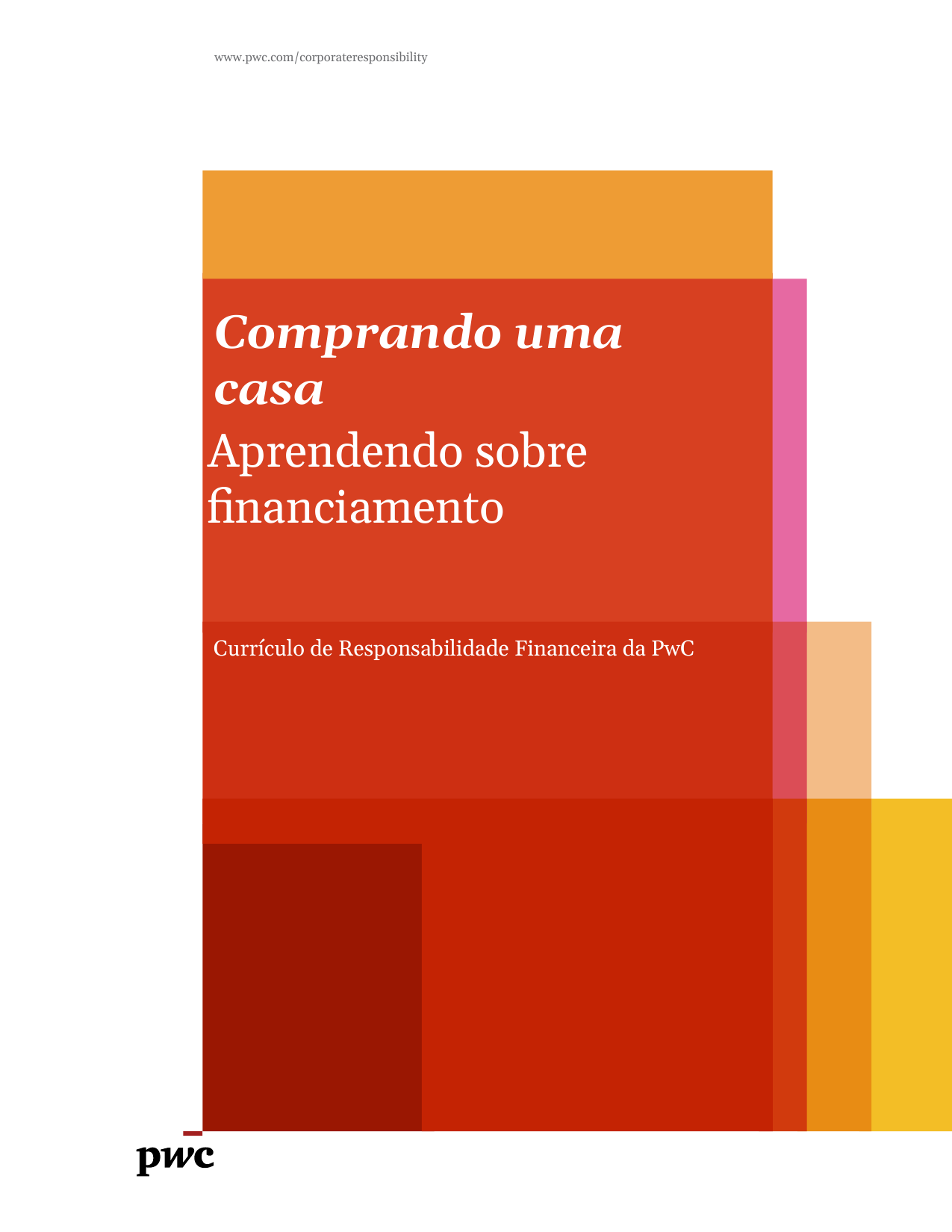

www.pwc.com/corporateresponsibility
# Comprando uma casa
Aprendendo sobre
financiamento
Currículo de Responsabilidade Financeira da PwC